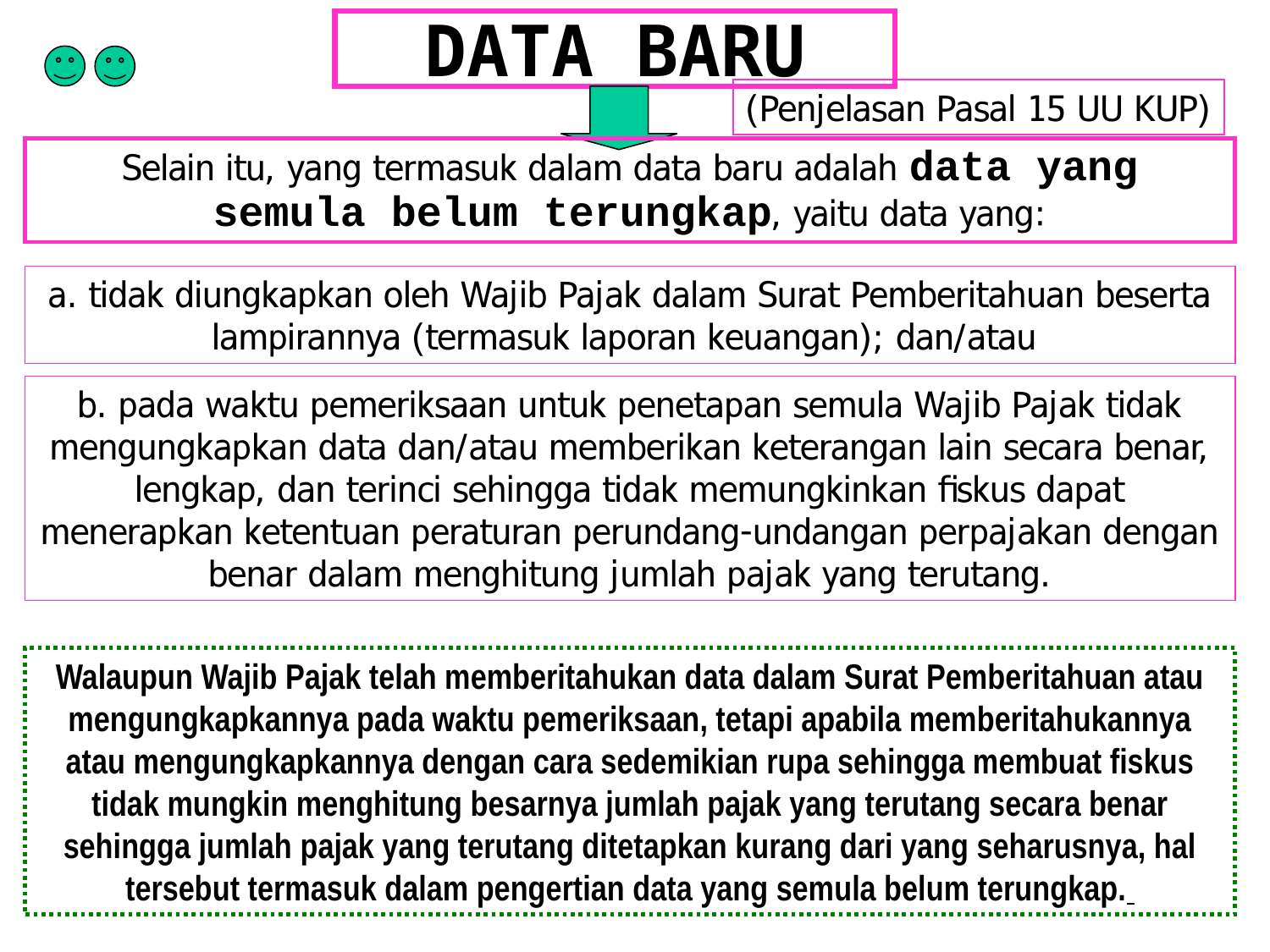

# DATA BARU

(Penjelasan Pasal 15 UU KUP)

Selain itu, yang termasuk dalam data baru adalah data yang semula belum terungkap, yaitu data yang:
a. tidak diungkapkan oleh Wajib Pajak dalam Surat Pemberitahuan beserta lampirannya (termasuk laporan keuangan); dan/atau
b. pada waktu pemeriksaan untuk penetapan semula Wajib Pajak tidak mengungkapkan data dan/atau memberikan keterangan lain secara benar, lengkap, dan terinci sehingga tidak memungkinkan fiskus dapat menerapkan ketentuan peraturan perundang-undangan perpajakan dengan benar dalam menghitung jumlah pajak yang terutang.
Walaupun Wajib Pajak telah memberitahukan data dalam Surat Pemberitahuan atau mengungkapkannya pada waktu pemeriksaan, tetapi apabila memberitahukannya atau mengungkapkannya dengan cara sedemikian rupa sehingga membuat fiskus tidak mungkin menghitung besarnya jumlah pajak yang terutang secara benar sehingga jumlah pajak yang terutang ditetapkan kurang dari yang seharusnya, hal tersebut termasuk dalam pengertian data yang semula belum terungkap.